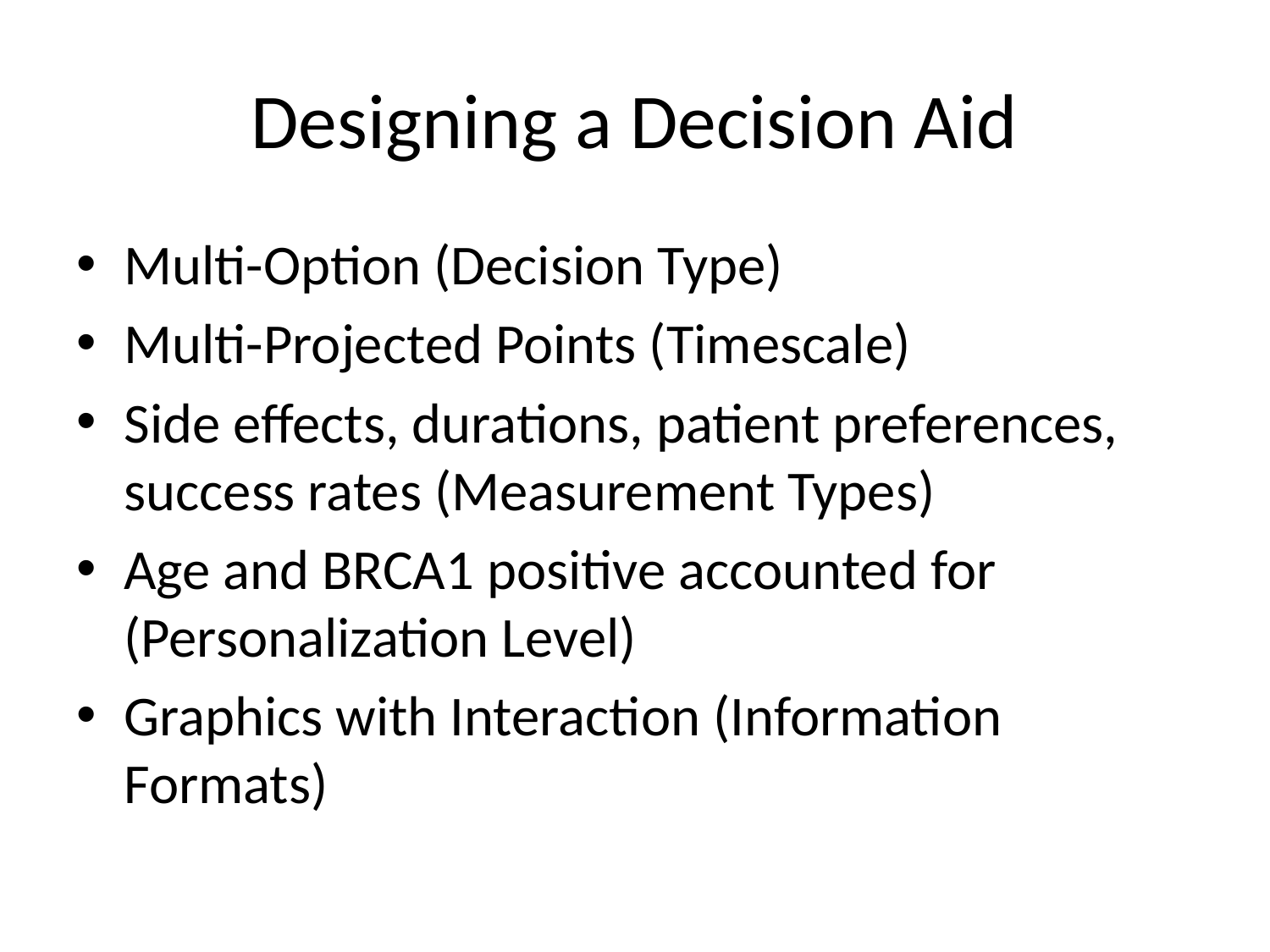

# Designing a Decision Aid
Multi-Option (Decision Type)
Multi-Projected Points (Timescale)
Side effects, durations, patient preferences, success rates (Measurement Types)
Age and BRCA1 positive accounted for (Personalization Level)
Graphics with Interaction (Information Formats)